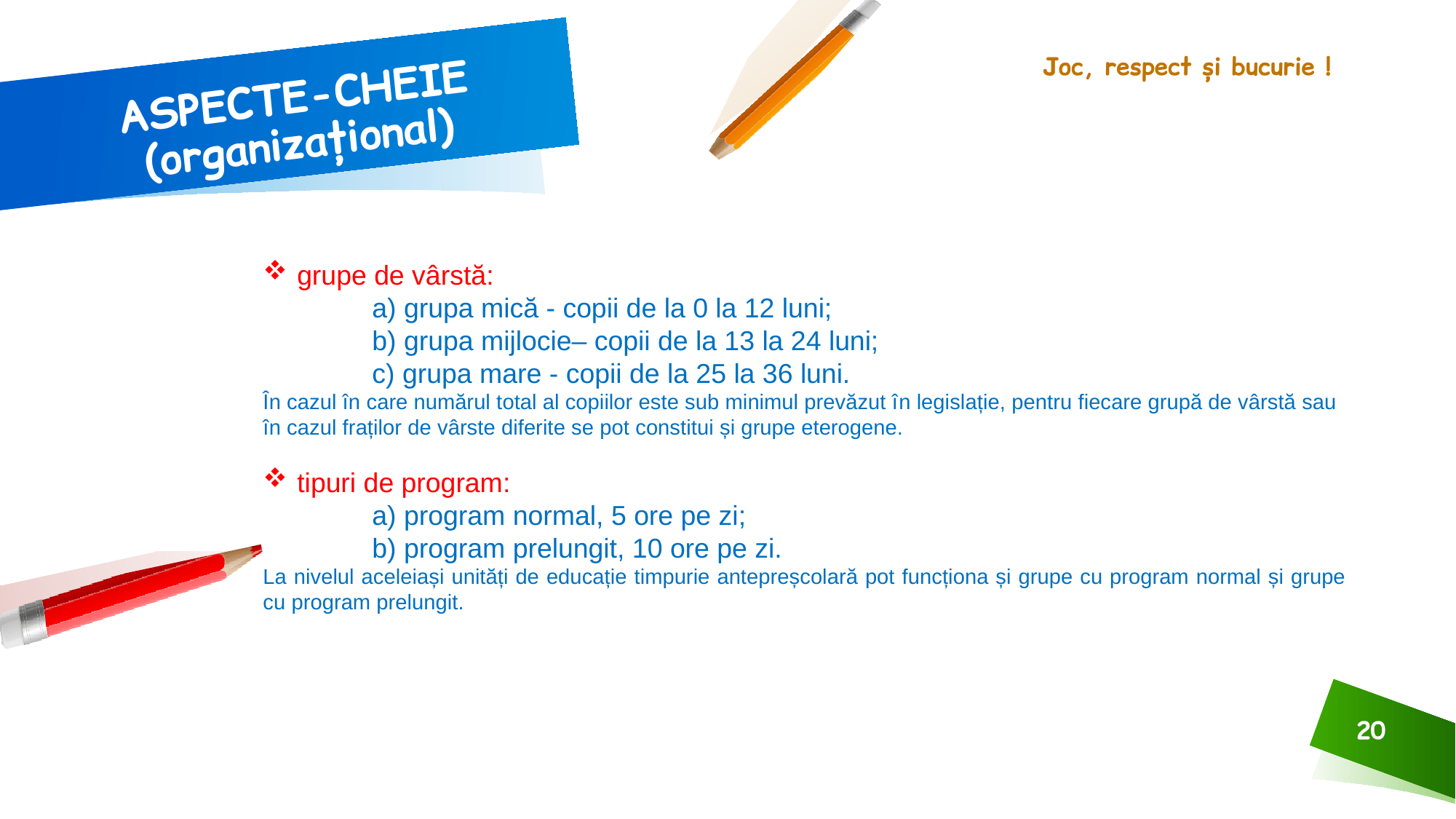

# ASPECTE-CHEIE (organizațional)
Joc, respect și bucurie !
grupe de vârstă:
	a) grupa mică - copii de la 0 la 12 luni;
	b) grupa mijlocie– copii de la 13 la 24 luni;
	c) grupa mare - copii de la 25 la 36 luni.
În cazul în care numărul total al copiilor este sub minimul prevăzut în legislație, pentru fiecare grupă de vârstă sau în cazul fraților de vârste diferite se pot constitui și grupe eterogene.

tipuri de program:
	a) program normal, 5 ore pe zi;
	b) program prelungit, 10 ore pe zi.
La nivelul aceleiași unități de educație timpurie antepreșcolară pot funcționa și grupe cu program normal și grupe cu program prelungit.

20